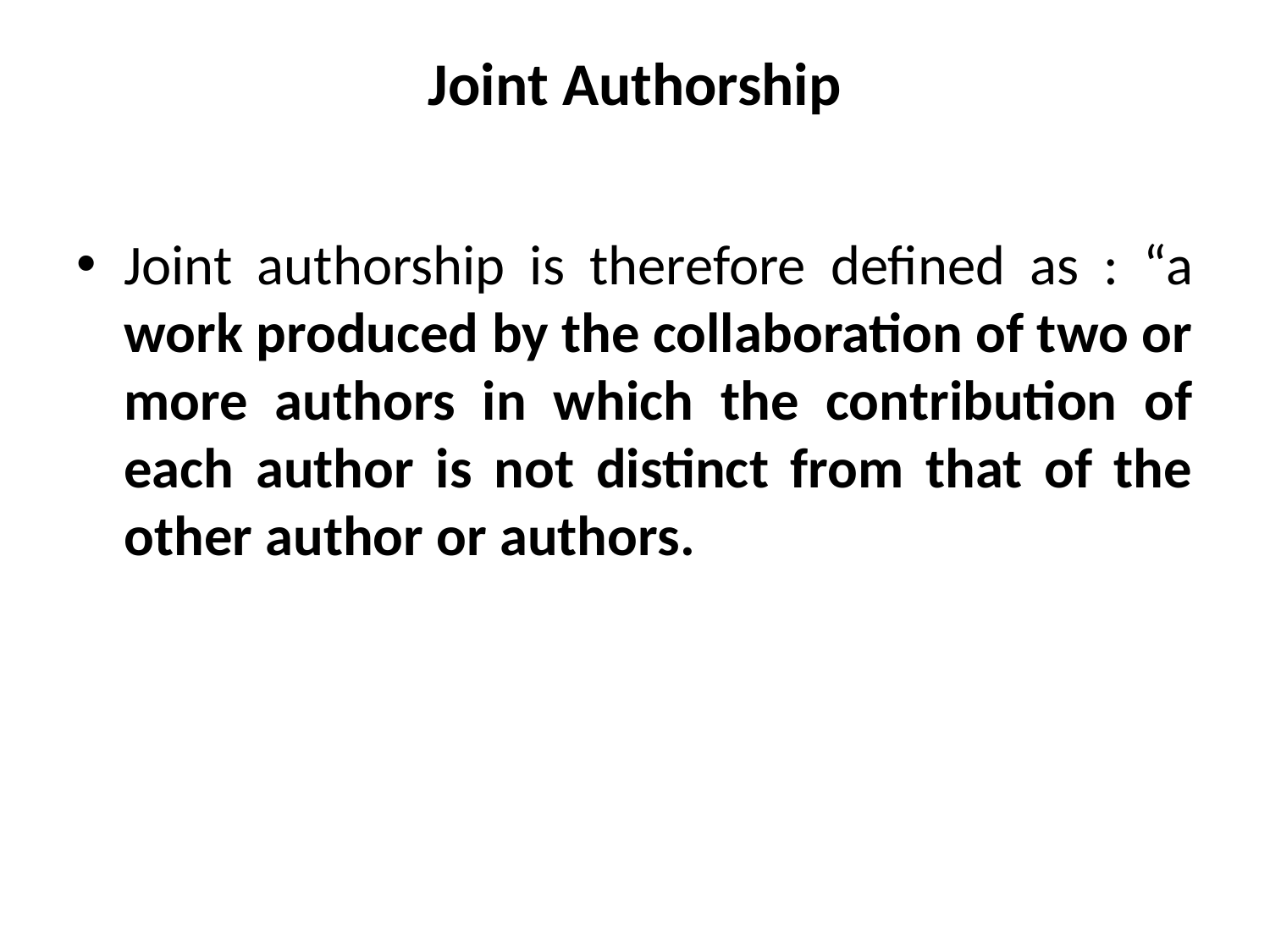

# Joint Authorship
Joint authorship is therefore defined as : “a work produced by the collaboration of two or more authors in which the contribution of each author is not distinct from that of the other author or authors.